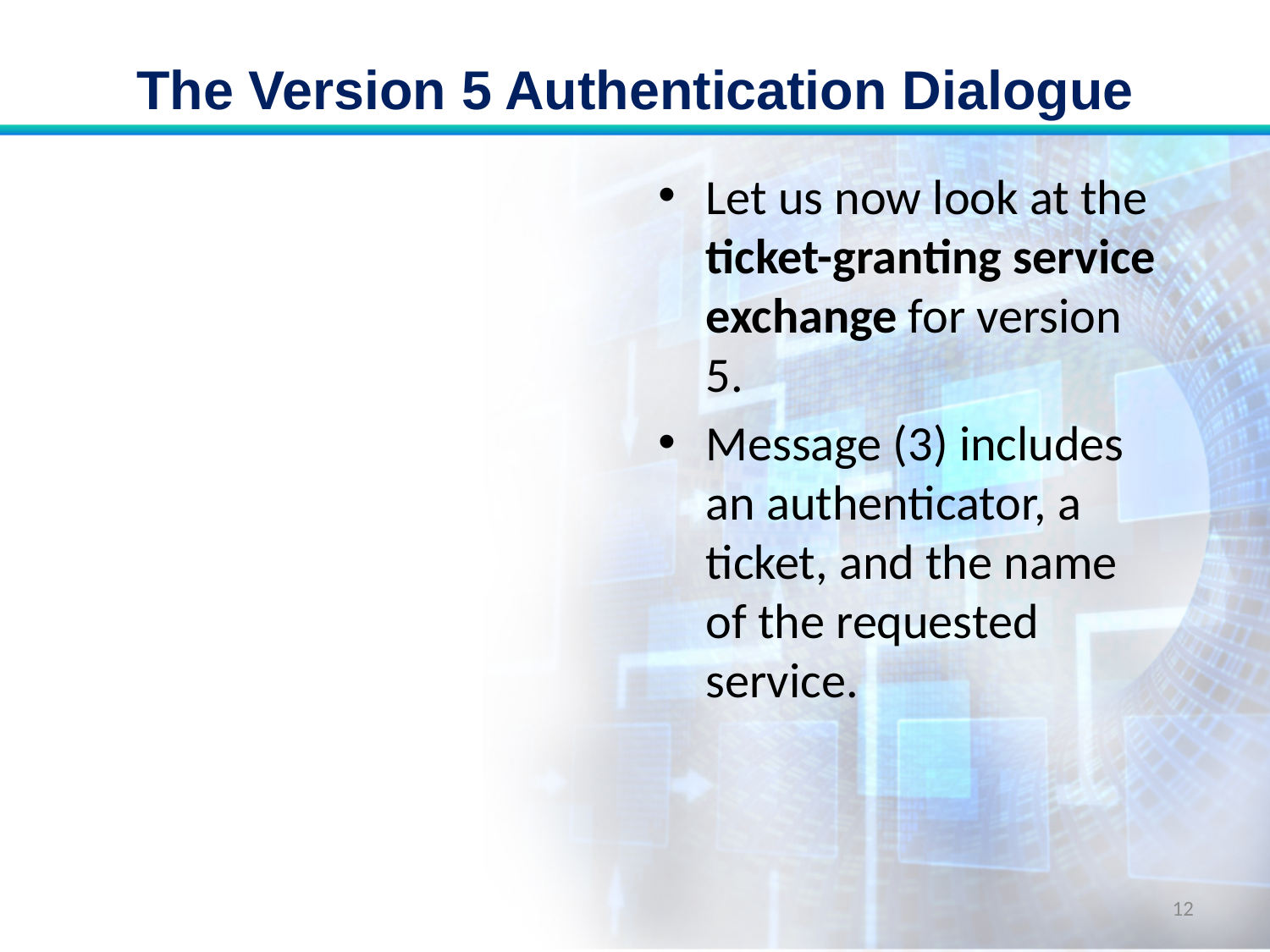

# The Version 5 Authentication Dialogue
Let us now look at the ticket-granting service exchange for version 5.
Message (3) includes an authenticator, a ticket, and the name of the requested service.
12